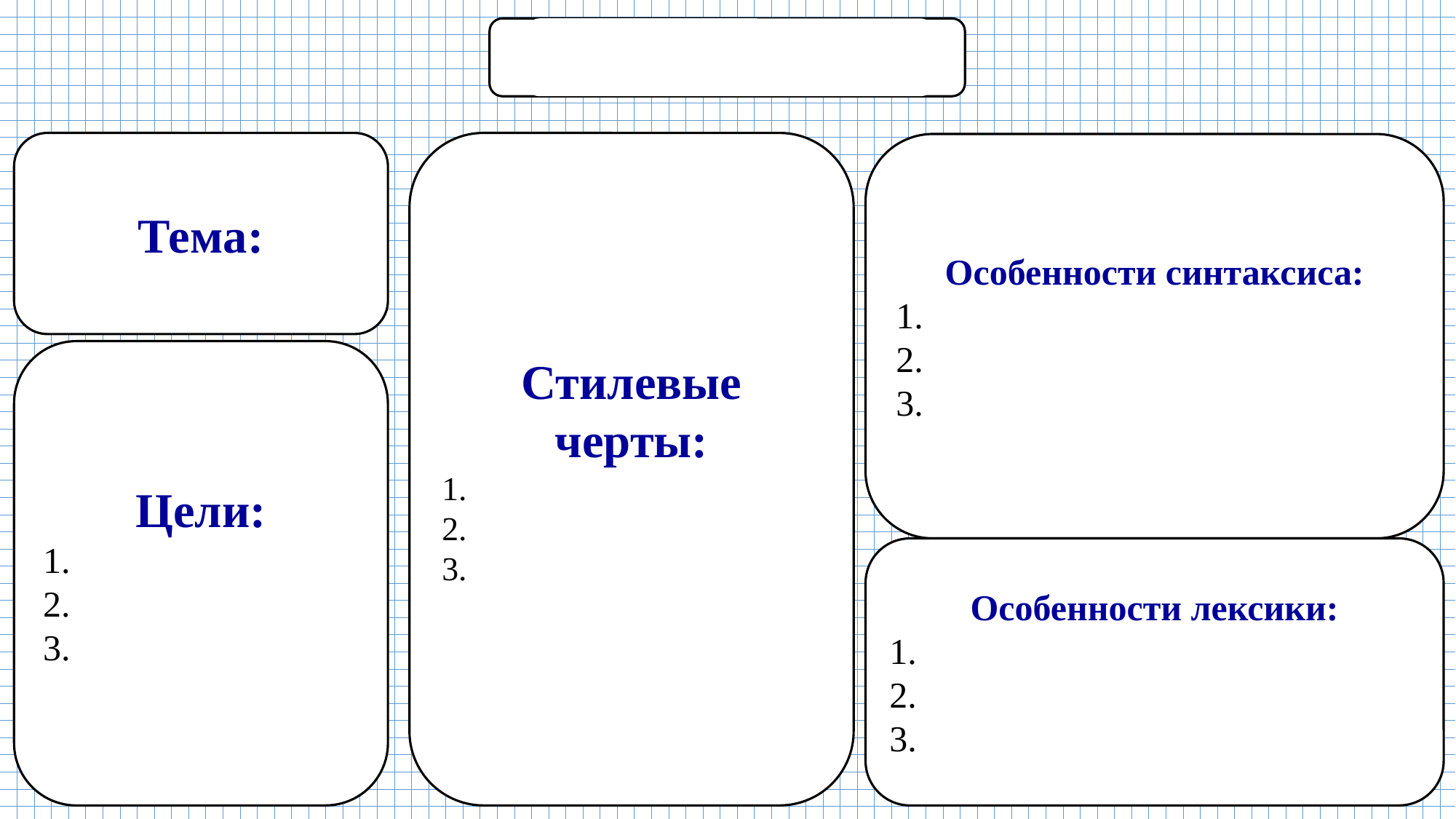

Научный стиль

Тема:
Стилевые черты:
1.
2.
3.
Особенности синтаксиса:
1.
2.
3.
Цели:
1.
2.
3.
Особенности лексики:
1.
2.
3.